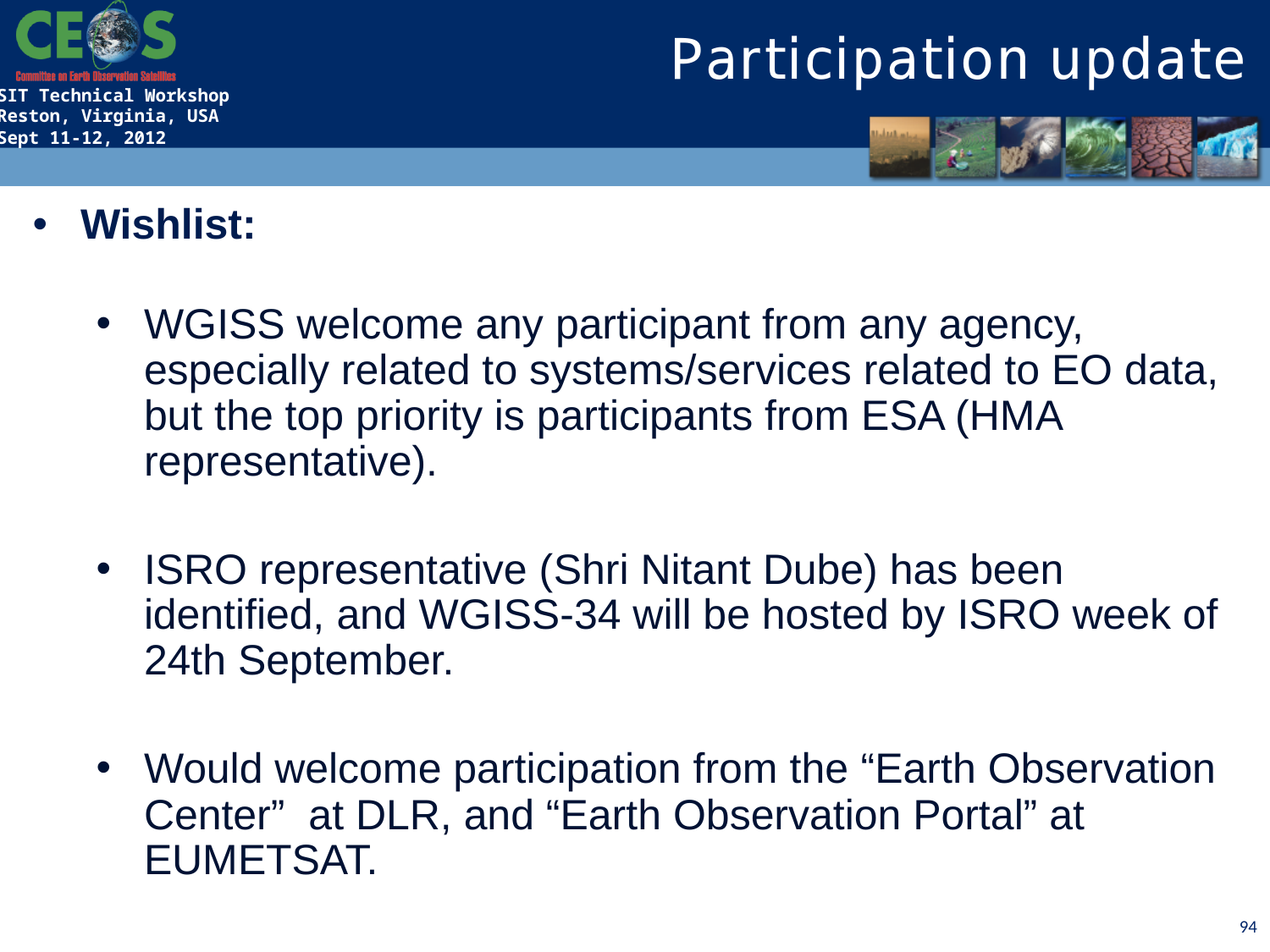

Participation update
Wishlist:

WGISS welcome any participant from any agency, especially related to systems/services related to EO data, but the top priority is participants from ESA (HMA representative).

ISRO representative (Shri Nitant Dube) has been identified, and WGISS-34 will be hosted by ISRO week of 24th September.

Would welcome participation from the “Earth Observation Center”  at DLR, and “Earth Observation Portal” at EUMETSAT.
94